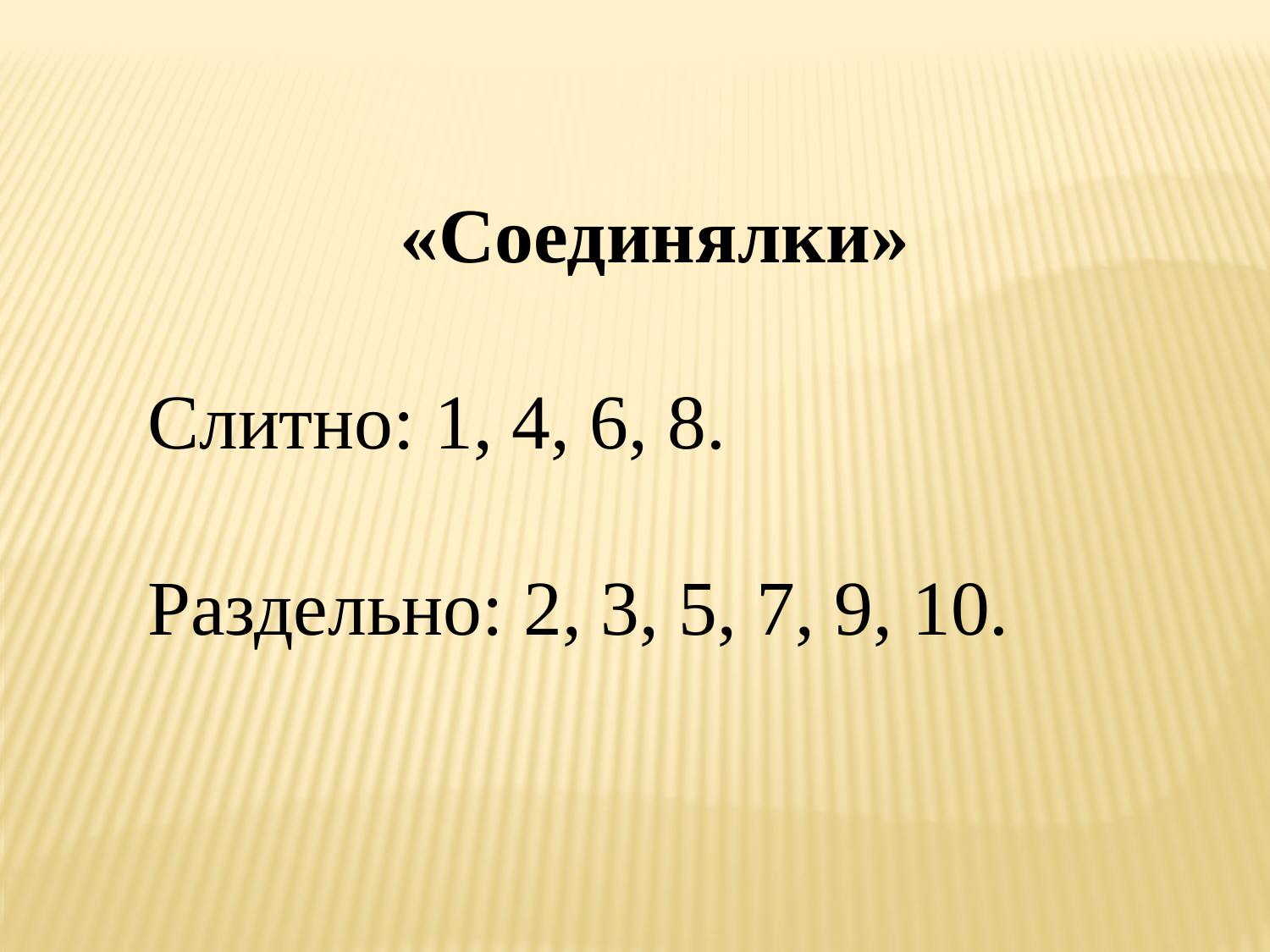

«Соединялки»

Слитно: 1, 4, 6, 8.

Раздельно: 2, 3, 5, 7, 9, 10.